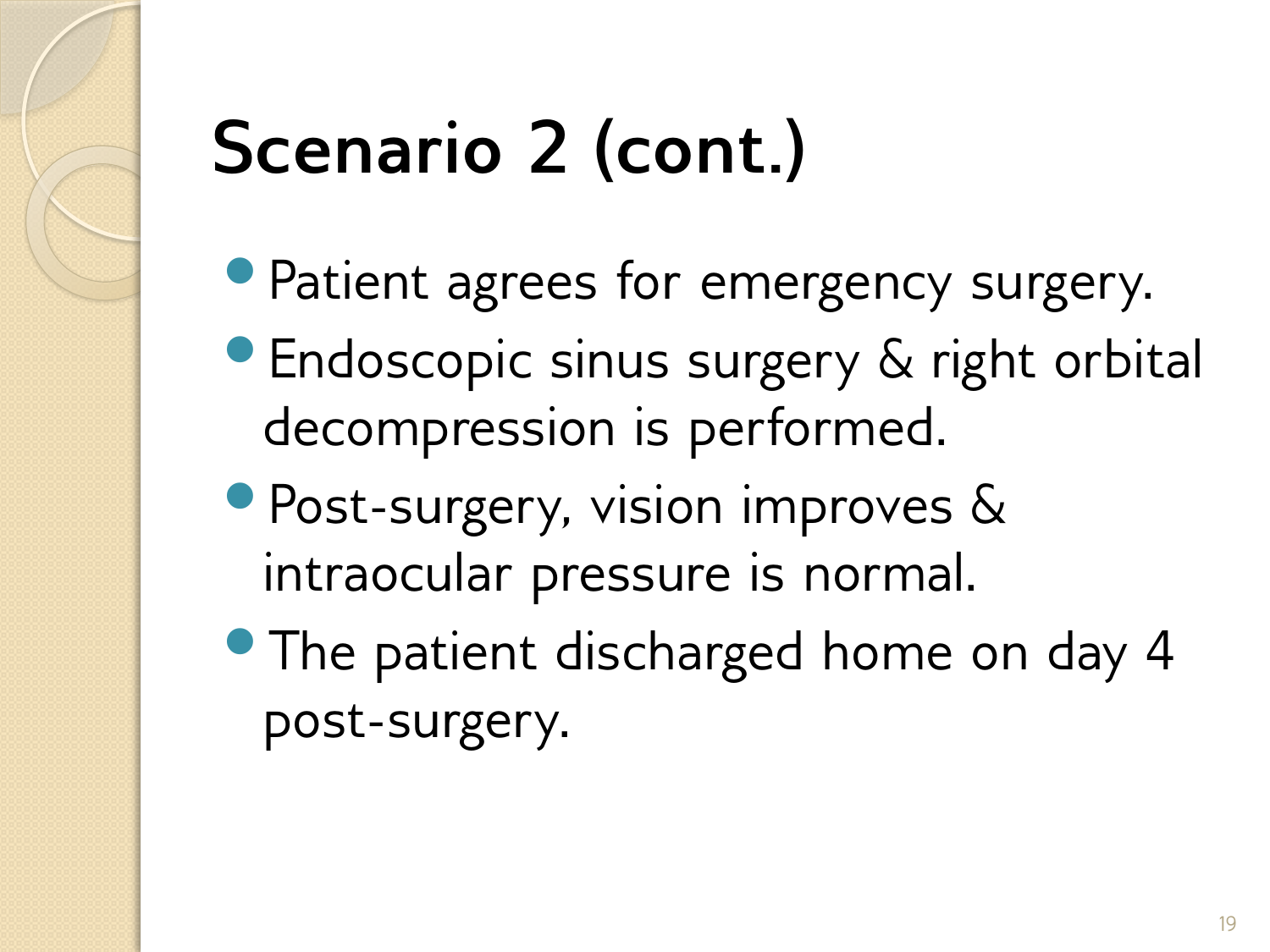

# Scenario 2 (cont.)
Patient agrees for emergency surgery.
Endoscopic sinus surgery & right orbital decompression is performed.
Post-surgery, vision improves & intraocular pressure is normal.
The patient discharged home on day 4 post-surgery.
19